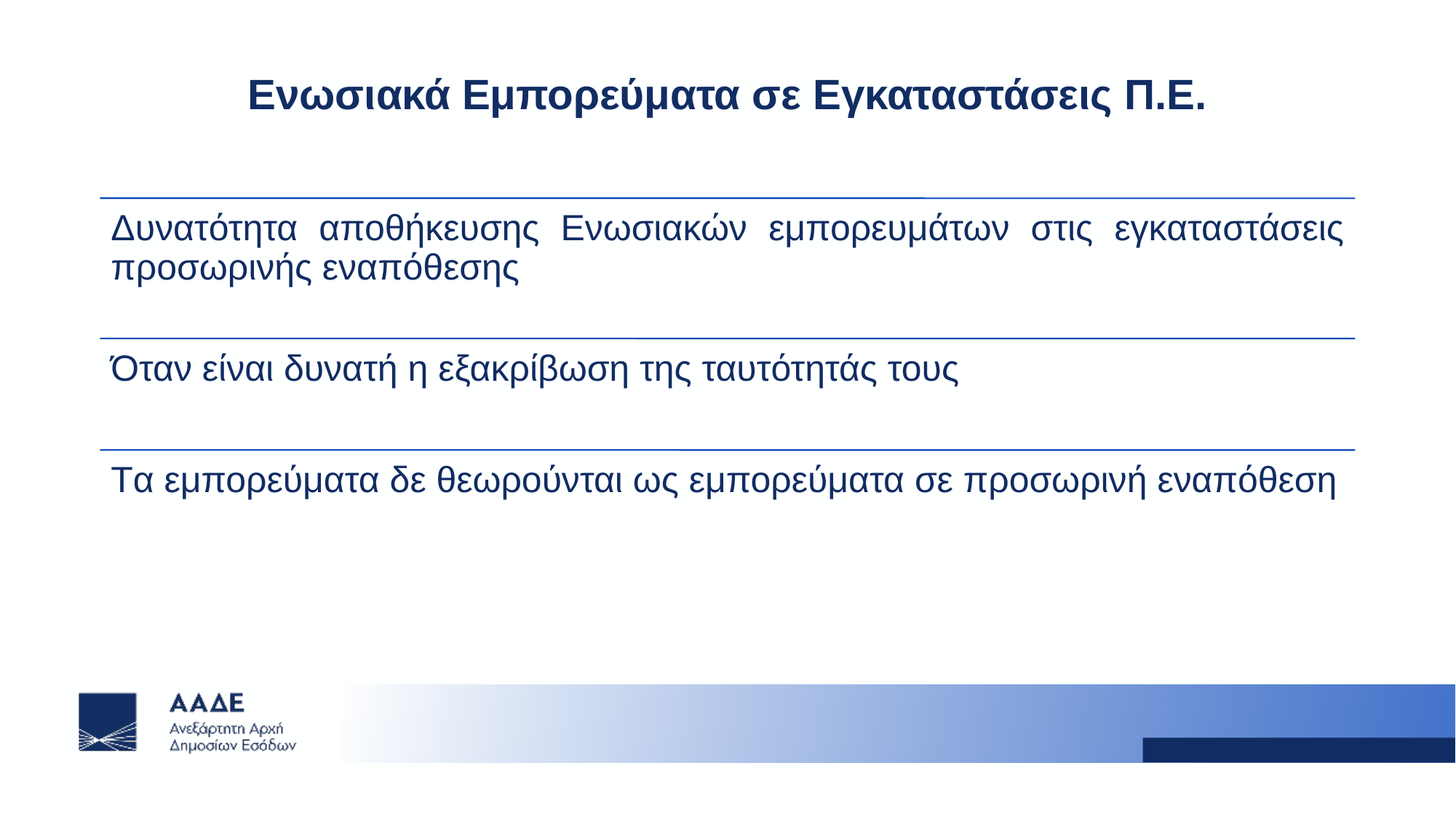

Ενωσιακά Εμπορεύματα σε Εγκαταστάσεις Π.Ε.
Δυνατότητα αποθήκευσης Ενωσιακών εμπορευμάτων στις εγκαταστάσεις προσωρινής εναπόθεσης
Όταν είναι δυνατή η εξακρίβωση της ταυτότητάς τους
Tα εμπορεύματα δε θεωρούνται ως εμπορεύματα σε προσωρινή εναπόθεση